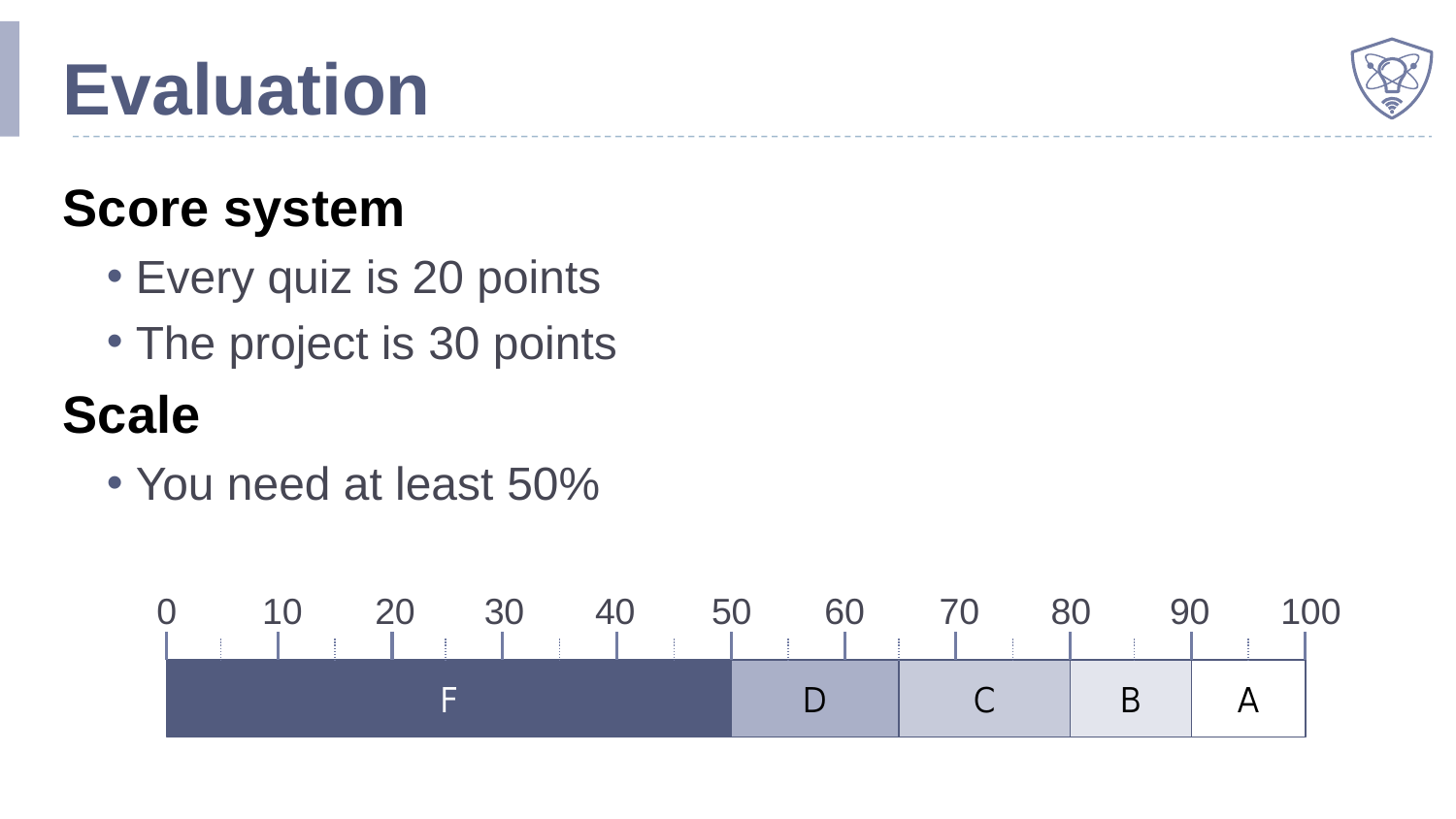

# Evaluation
Score system
Every quiz is 20 points
The project is 30 points
Scale
You need at least 50%
0	10	20	30	40	50	60	70	80	90	100
F
D
C
B
A